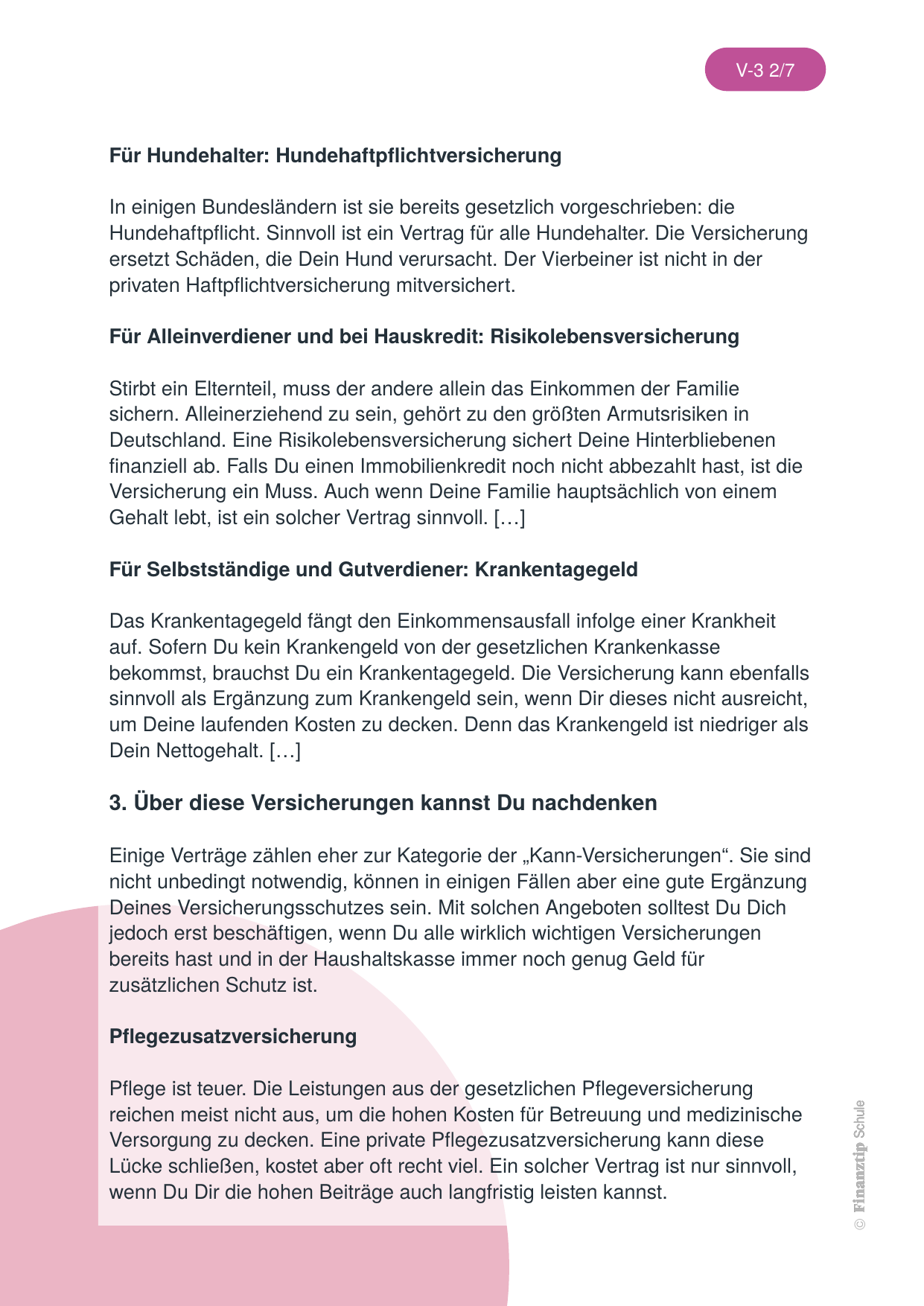

Für Hundehalter: Hundehaftpflichtversicherung

In einigen Bundesländern ist sie bereits gesetzlich vorgeschrieben: die Hundehaftpflicht. Sinnvoll ist ein Vertrag für alle Hundehalter. Die Versicherung ersetzt Schäden, die Dein Hund verursacht. Der Vierbeiner ist nicht in der privaten Haftpflichtversicherung mitversichert.

Für Alleinverdiener und bei Hauskredit: Risikolebensversicherung

Stirbt ein Elternteil, muss der andere allein das Einkommen der Familie sichern. Alleinerziehend zu sein, gehört zu den größten Armutsrisiken in Deutschland. Eine Risikolebensversicherung sichert Deine Hinterbliebenen finanziell ab. Falls Du einen Immobilienkredit noch nicht abbezahlt hast, ist die Versicherung ein Muss. Auch wenn Deine Familie hauptsächlich von einem Gehalt lebt, ist ein solcher Vertrag sinnvoll. […]

Für Selbstständige und Gutverdiener: Krankentagegeld

Das Krankentagegeld fängt den Einkommensausfall infolge einer Krankheit auf. Sofern Du kein Krankengeld von der gesetzlichen Krankenkasse bekommst, brauchst Du ein Krankentagegeld. Die Versicherung kann ebenfalls sinnvoll als Ergänzung zum Krankengeld sein, wenn Dir dieses nicht ausreicht, um Deine laufenden Kosten zu decken. Denn das Krankengeld ist niedriger als Dein Nettogehalt. […]

3. Über diese Versicherungen kannst Du nachdenken

Einige Verträge zählen eher zur Kategorie der „Kann-Versicherungen“. Sie sind nicht unbedingt notwendig, können in einigen Fällen aber eine gute Ergänzung Deines Versicherungsschutzes sein. Mit solchen Angeboten solltest Du Dich jedoch erst beschäftigen, wenn Du alle wirklich wichtigen Versicherungen bereits hast und in der Haushaltskasse immer noch genug Geld für zusätzlichen Schutz ist.

Pflegezusatzversicherung

Pflege ist teuer. Die Leistungen aus der gesetzlichen Pflegeversicherung reichen meist nicht aus, um die hohen Kosten für Betreuung und medizinische Versorgung zu decken. Eine private Pflegezusatzversicherung kann diese Lücke schließen, kostet aber oft recht viel. Ein solcher Vertrag ist nur sinnvoll, wenn Du Dir die hohen Beiträge auch langfristig leisten kannst.